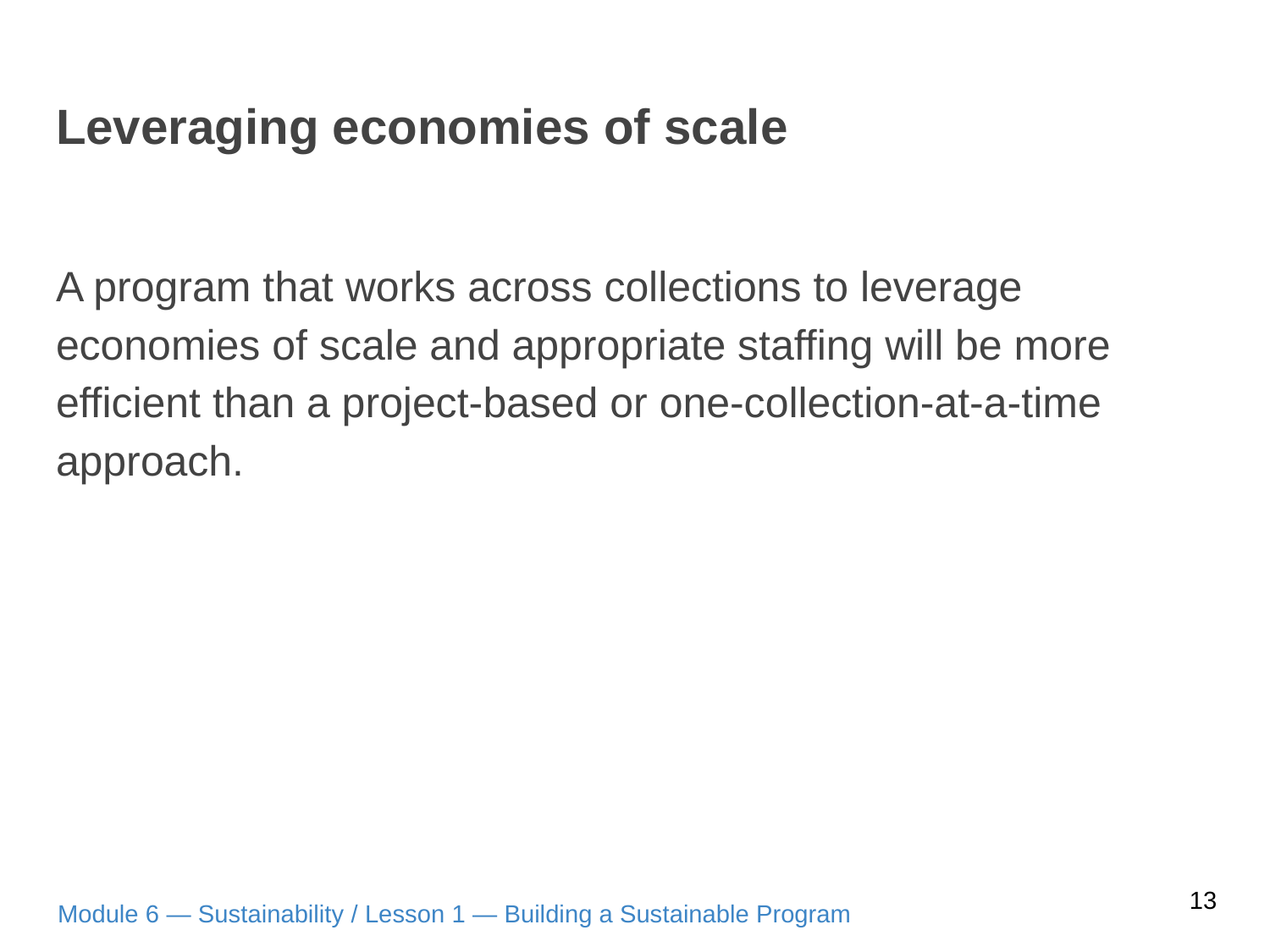

# Leveraging economies of scale
A program that works across collections to leverage economies of scale and appropriate staffing will be more efficient than a project-based or one-collection-at-a-time approach.
13
Module 6 — Sustainability / Lesson 1 — Building a Sustainable Program